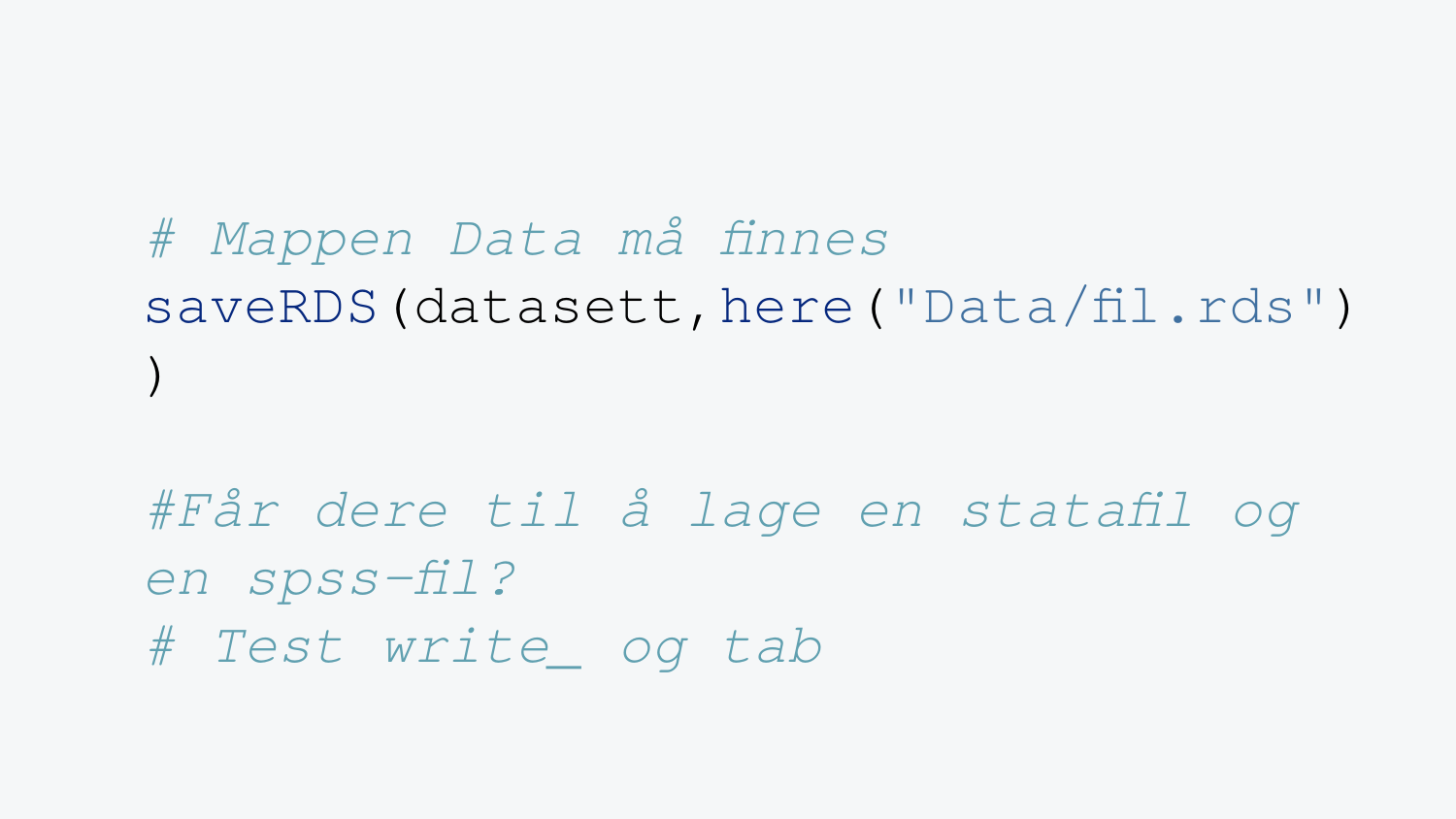

# Mappen Data må finnes saveRDS(datasett,here("Data/fil.rds")) #Får dere til å lage en statafil og en spss-fil? # Test write_ og tab